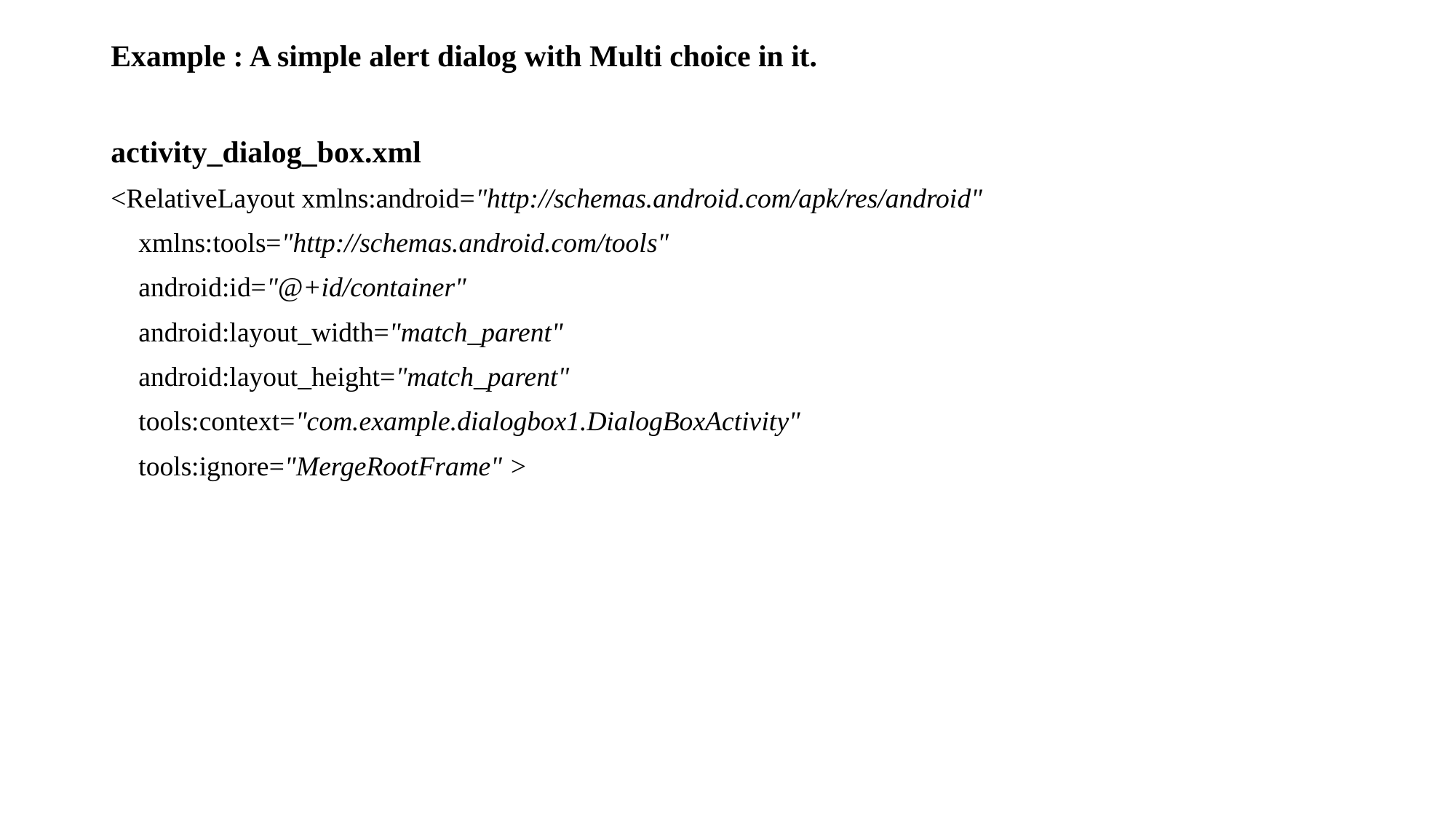

Example : A simple alert dialog with Multi choice in it.

activity_dialog_box.xml
<RelativeLayout xmlns:android="http://schemas.android.com/apk/res/android"
    xmlns:tools="http://schemas.android.com/tools"
    android:id="@+id/container"
    android:layout_width="match_parent"
    android:layout_height="match_parent"
    tools:context="com.example.dialogbox1.DialogBoxActivity"
    tools:ignore="MergeRootFrame" >